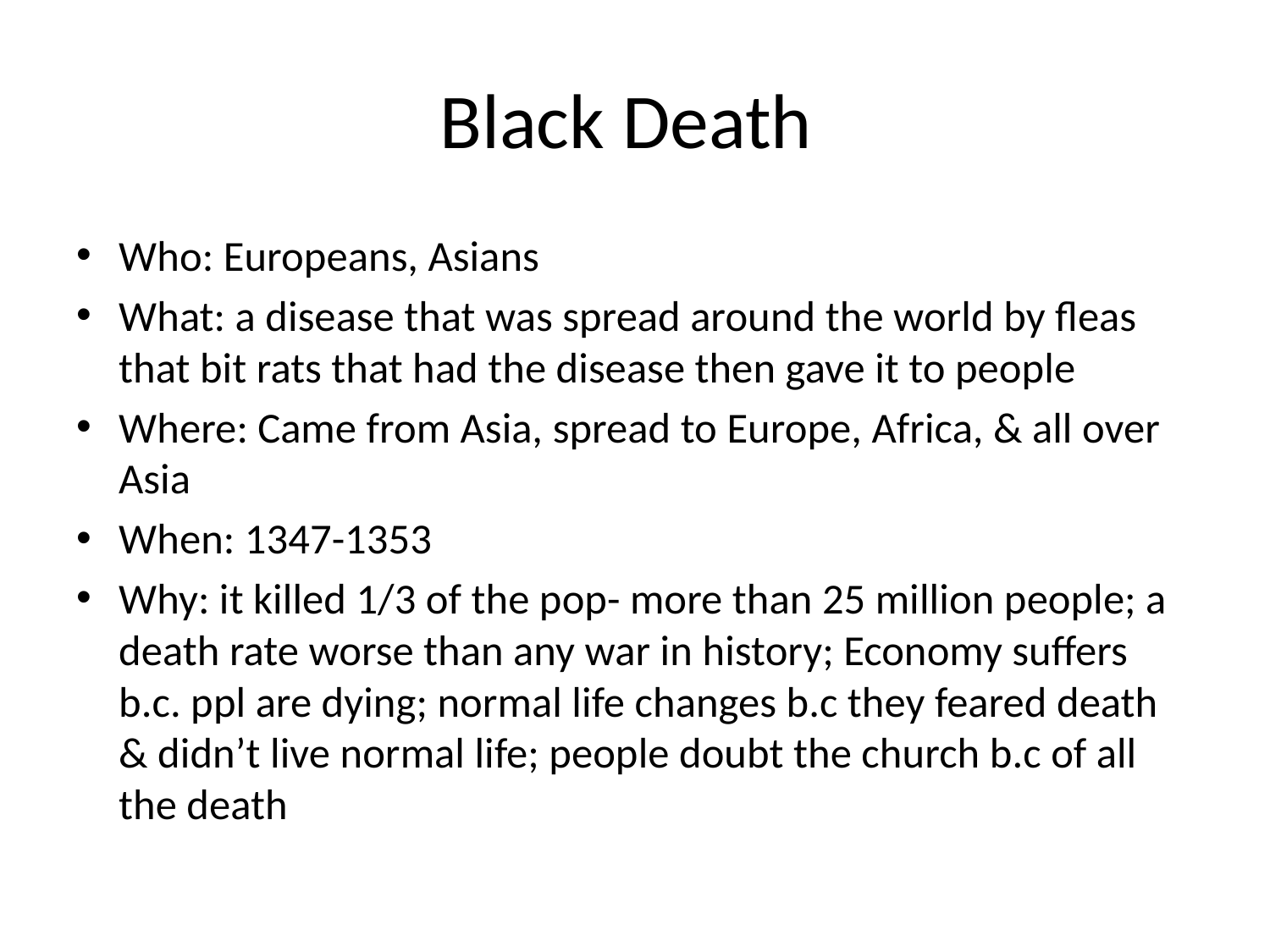

# Black Death
Who: Europeans, Asians
What: a disease that was spread around the world by fleas that bit rats that had the disease then gave it to people
Where: Came from Asia, spread to Europe, Africa, & all over Asia
When: 1347-1353
Why: it killed 1/3 of the pop- more than 25 million people; a death rate worse than any war in history; Economy suffers b.c. ppl are dying; normal life changes b.c they feared death & didn’t live normal life; people doubt the church b.c of all the death